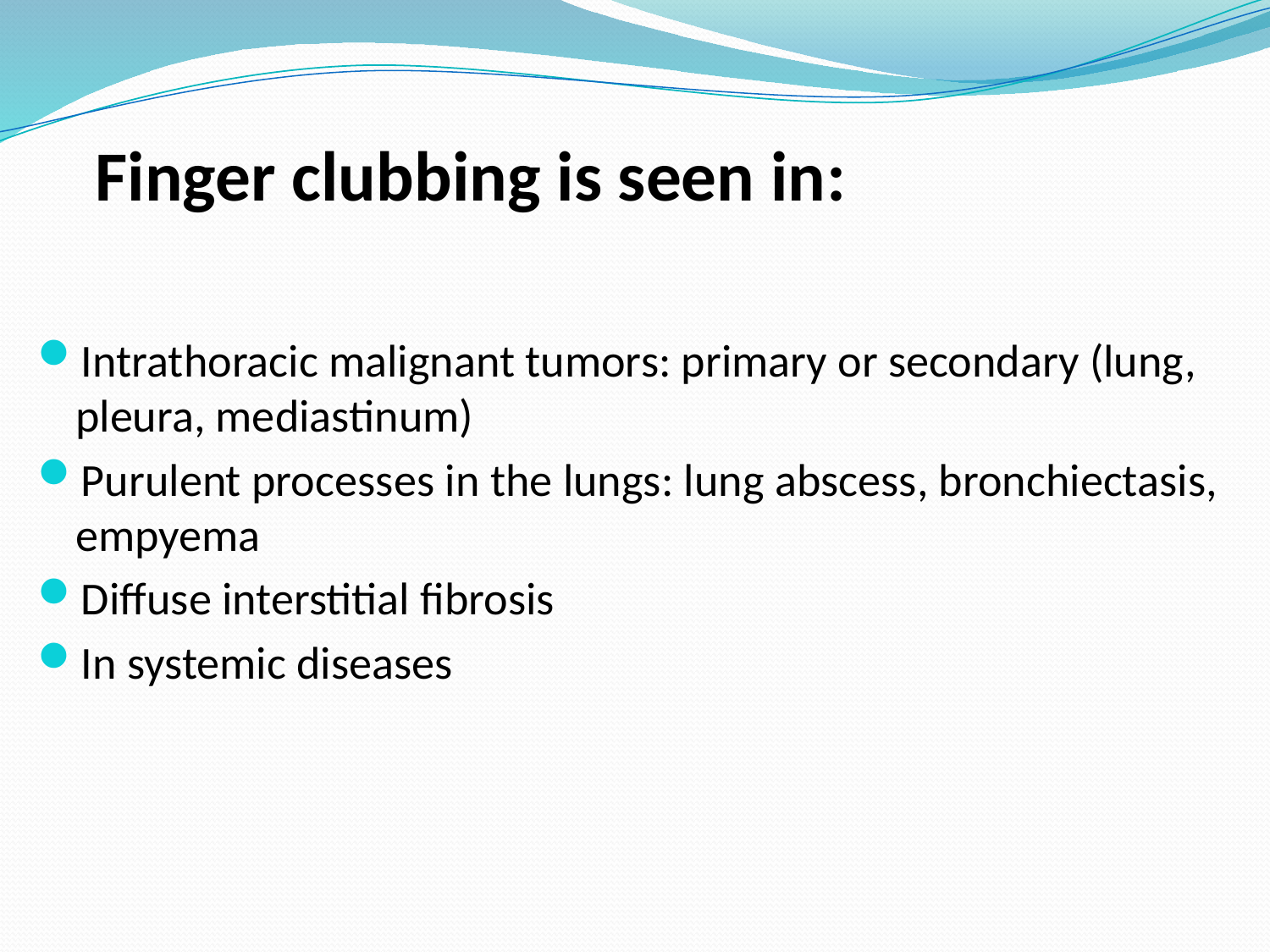

# Finger clubbing is seen in:
Intrathoracic malignant tumors: primary or secondary (lung, pleura, mediastinum)
Purulent processes in the lungs: lung abscess, bronchiectasis, empyema
Diffuse interstitial fibrosis
In systemic diseases